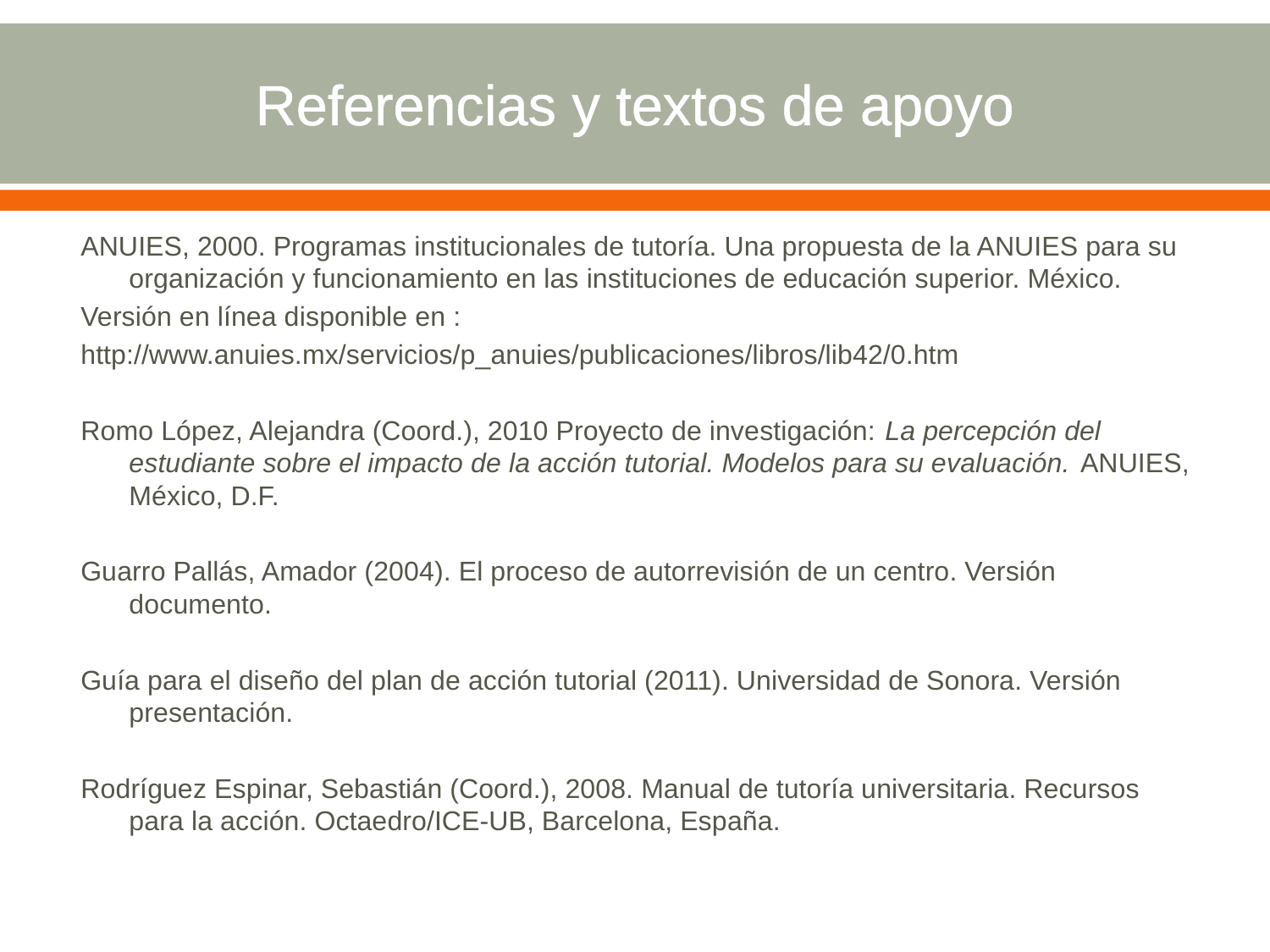

# Referencias y textos de apoyo
ANUIES, 2000. Programas institucionales de tutoría. Una propuesta de la ANUIES para su organización y funcionamiento en las instituciones de educación superior. México.
Versión en línea disponible en :
http://www.anuies.mx/servicios/p_anuies/publicaciones/libros/lib42/0.htm

Romo López, Alejandra (Coord.), 2010 Proyecto de investigación: La percepción del estudiante sobre el impacto de la acción tutorial. Modelos para su evaluación. ANUIES, México, D.F.

Guarro Pallás, Amador (2004). El proceso de autorrevisión de un centro. Versión documento.

Guía para el diseño del plan de acción tutorial (2011). Universidad de Sonora. Versión presentación.

Rodríguez Espinar, Sebastián (Coord.), 2008. Manual de tutoría universitaria. Recursos para la acción. Octaedro/ICE-UB, Barcelona, España.